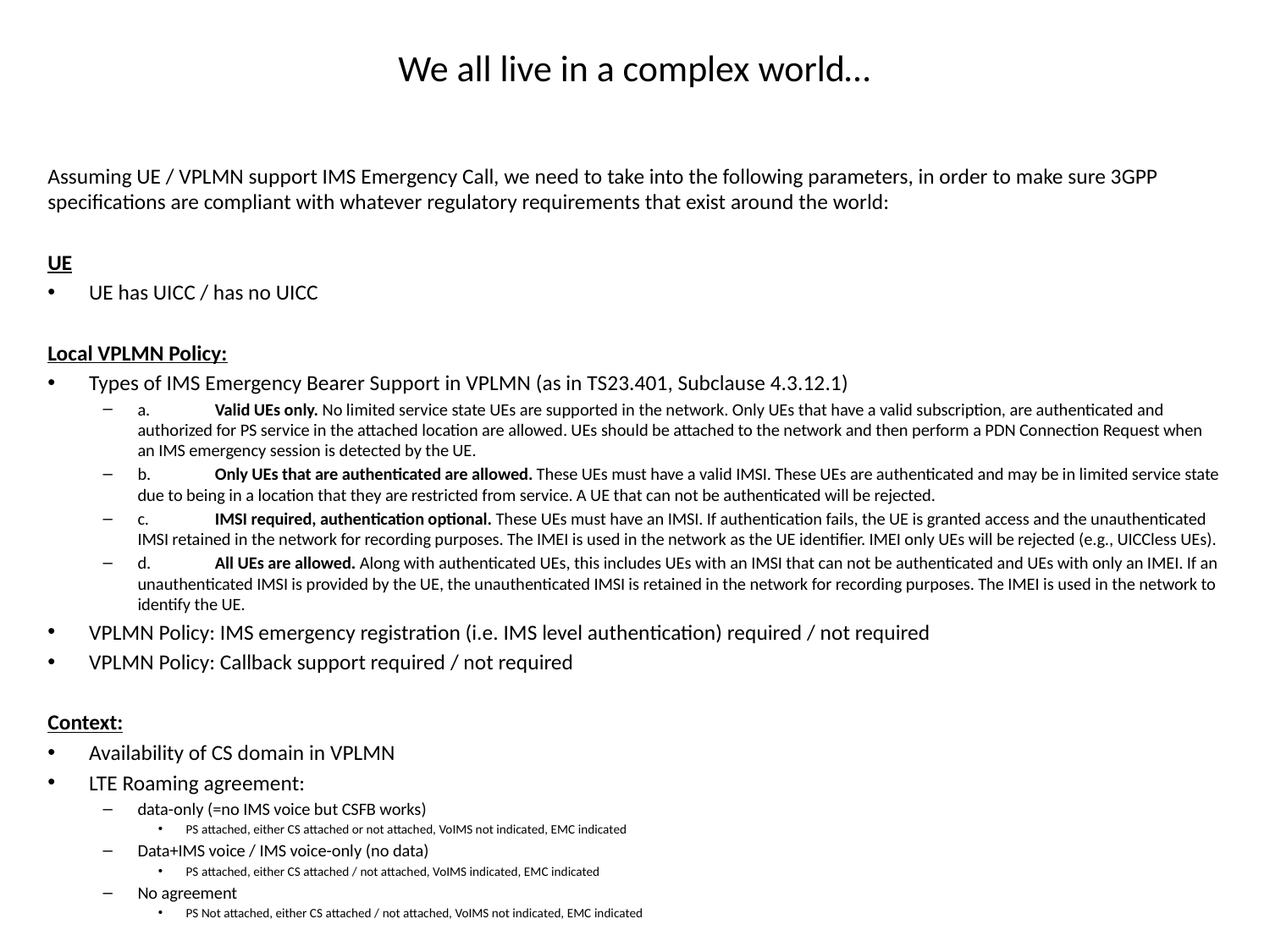

# We all live in a complex world…
Assuming UE / VPLMN support IMS Emergency Call, we need to take into the following parameters, in order to make sure 3GPP specifications are compliant with whatever regulatory requirements that exist around the world:

UE
UE has UICC / has no UICC

Local VPLMN Policy:
Types of IMS Emergency Bearer Support in VPLMN (as in TS23.401, Subclause 4.3.12.1)
a.	Valid UEs only. No limited service state UEs are supported in the network. Only UEs that have a valid subscription, are authenticated and authorized for PS service in the attached location are allowed. UEs should be attached to the network and then perform a PDN Connection Request when an IMS emergency session is detected by the UE.
b.	Only UEs that are authenticated are allowed. These UEs must have a valid IMSI. These UEs are authenticated and may be in limited service state due to being in a location that they are restricted from service. A UE that can not be authenticated will be rejected.
c.	IMSI required, authentication optional. These UEs must have an IMSI. If authentication fails, the UE is granted access and the unauthenticated IMSI retained in the network for recording purposes. The IMEI is used in the network as the UE identifier. IMEI only UEs will be rejected (e.g., UICCless UEs).
d.	All UEs are allowed. Along with authenticated UEs, this includes UEs with an IMSI that can not be authenticated and UEs with only an IMEI. If an unauthenticated IMSI is provided by the UE, the unauthenticated IMSI is retained in the network for recording purposes. The IMEI is used in the network to identify the UE.
VPLMN Policy: IMS emergency registration (i.e. IMS level authentication) required / not required
VPLMN Policy: Callback support required / not required

Context:
Availability of CS domain in VPLMN
LTE Roaming agreement:
data-only (=no IMS voice but CSFB works)
PS attached, either CS attached or not attached, VoIMS not indicated, EMC indicated
Data+IMS voice / IMS voice-only (no data)
PS attached, either CS attached / not attached, VoIMS indicated, EMC indicated
No agreement
PS Not attached, either CS attached / not attached, VoIMS not indicated, EMC indicated